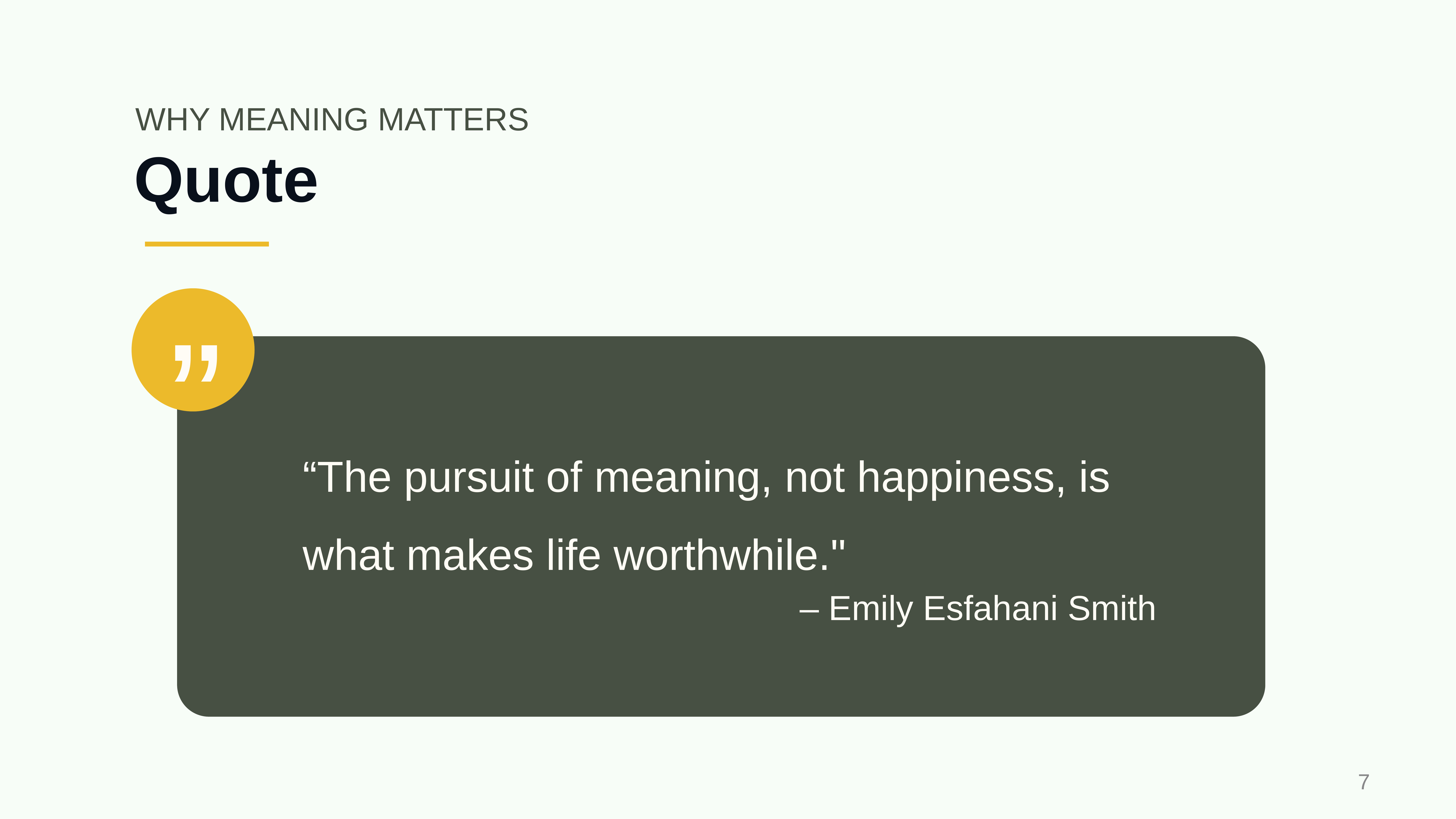

WHY MEANING MATTERS
# Quote

”

“The pursuit of meaning, not happiness, is what makes life worthwhile."
– Emily Esfahani Smith
7